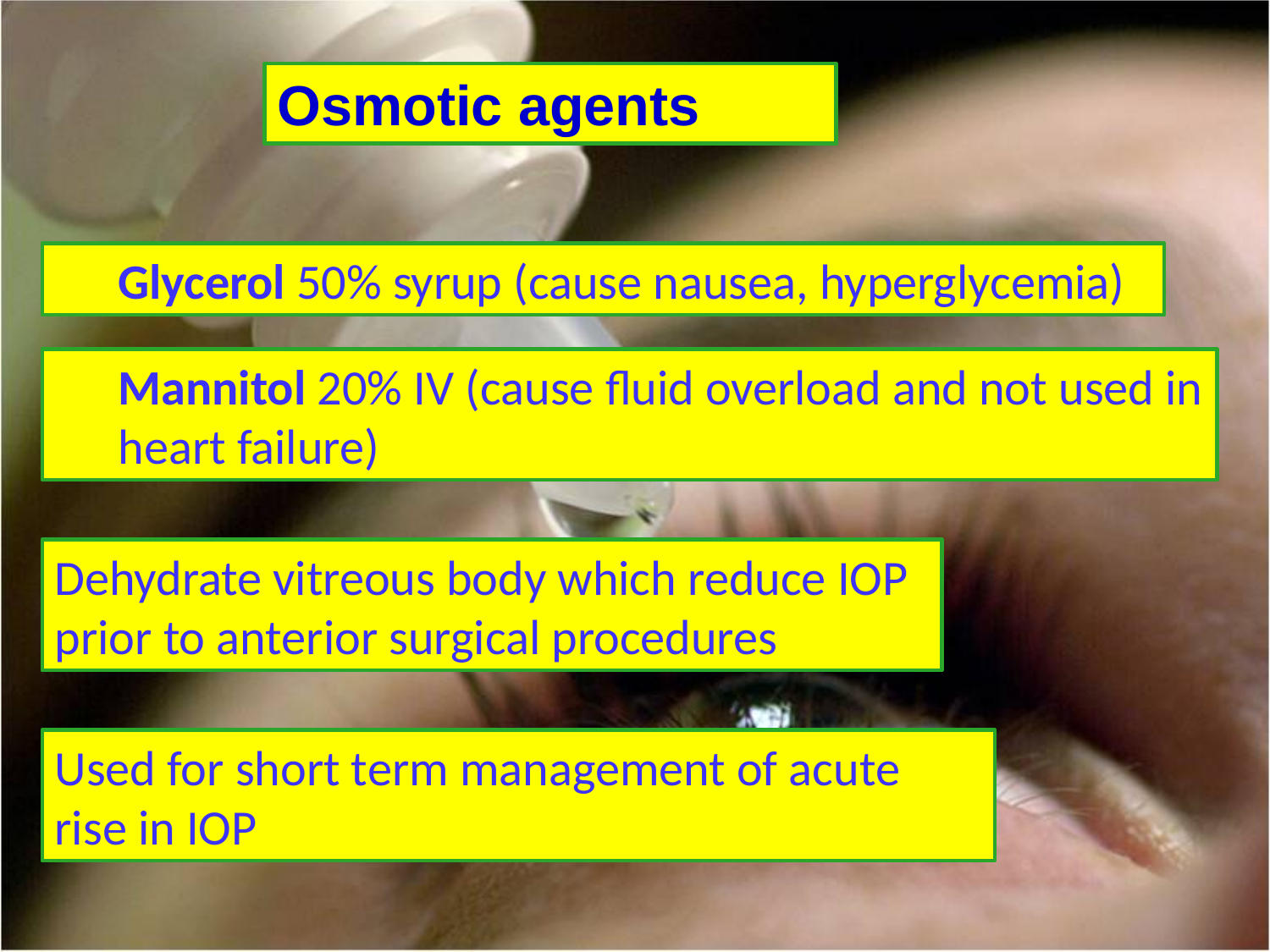

Osmotic agents
Glycerol 50% syrup (cause nausea, hyperglycemia)
Mannitol 20% IV (cause fluid overload and not used in heart failure)
Dehydrate vitreous body which reduce IOP prior to anterior surgical procedures
Used for short term management of acute rise in IOP